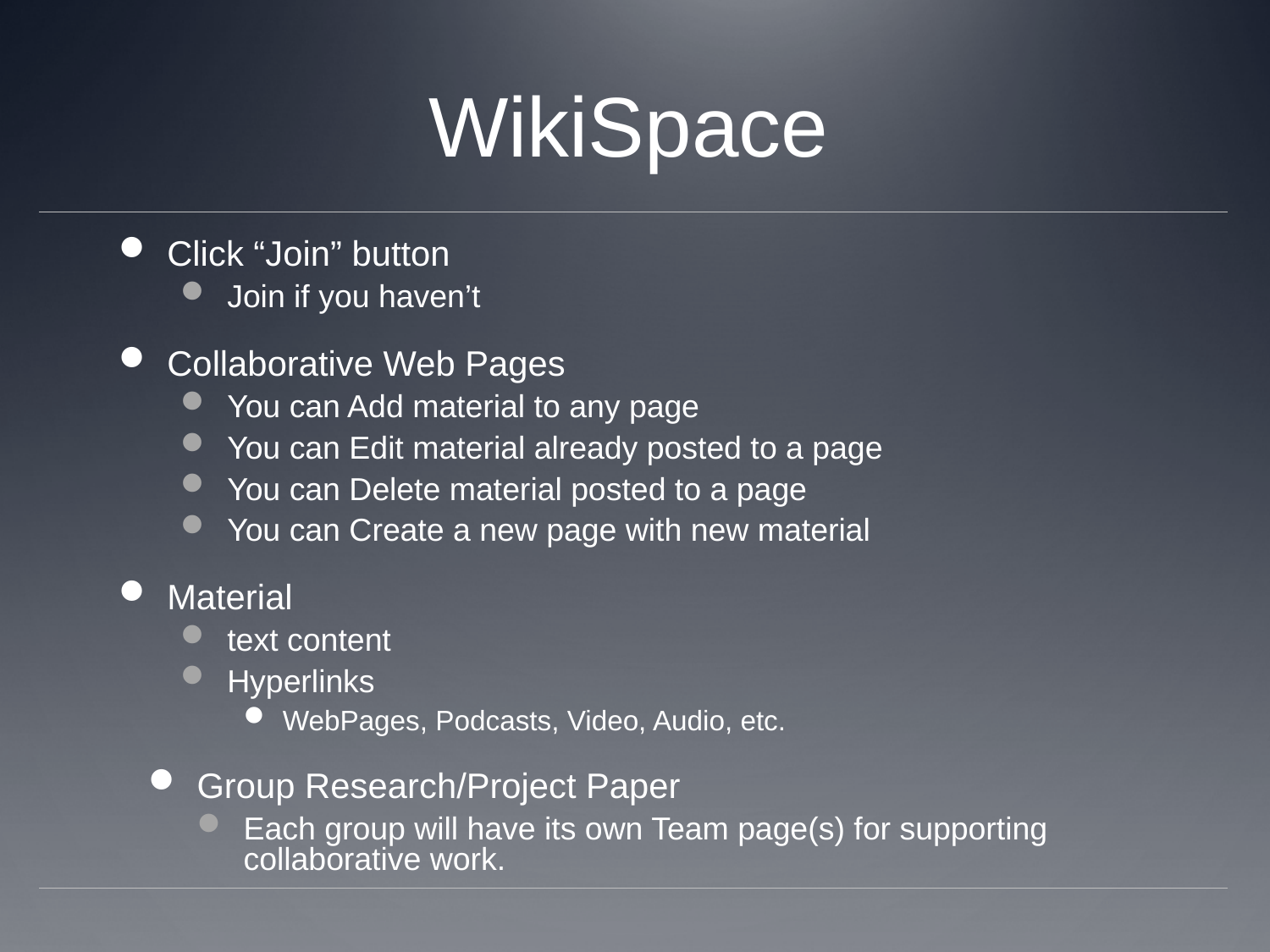

# WikiSpace
Click “Join” button
Join if you haven’t
Collaborative Web Pages
You can Add material to any page
You can Edit material already posted to a page
You can Delete material posted to a page
You can Create a new page with new material
Material
text content
Hyperlinks
WebPages, Podcasts, Video, Audio, etc.
Group Research/Project Paper
Each group will have its own Team page(s) for supporting collaborative work.